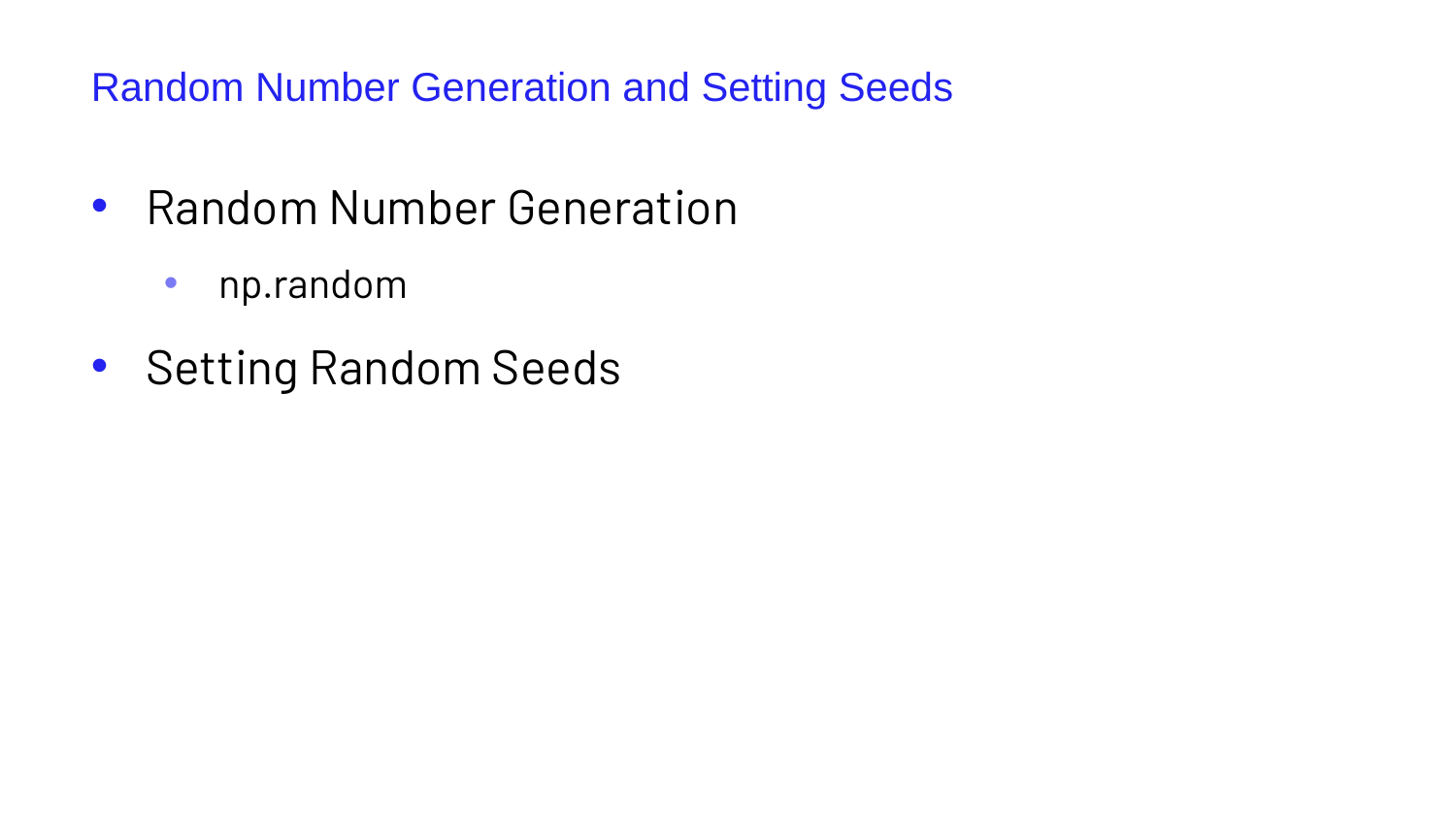

Random Number Generation and Setting Seeds
Random Number Generation
np.random
Setting Random Seeds